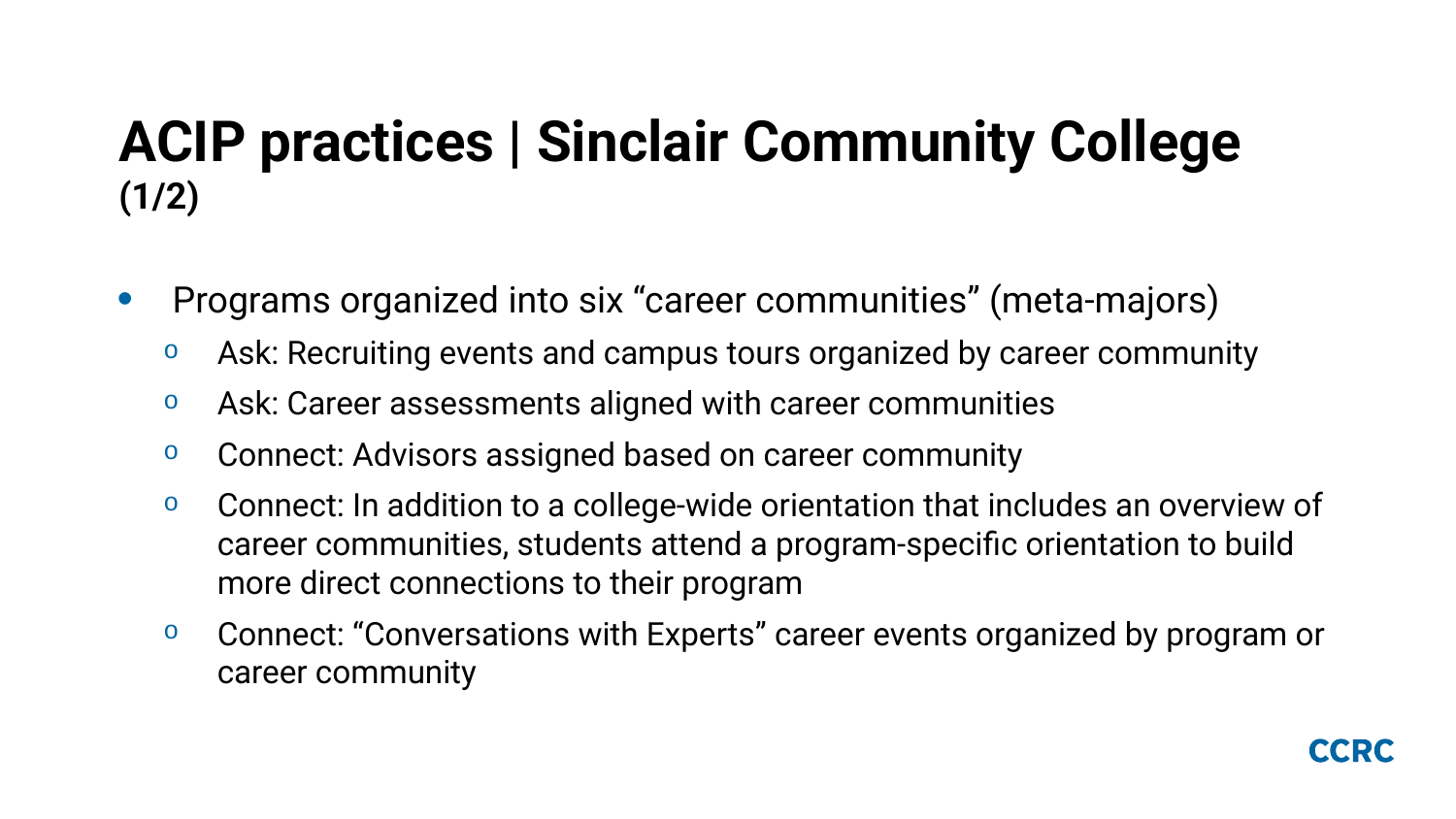

# ACIP practices | Sinclair Community College (1/2)
Programs organized into six “career communities” (meta-majors)
Ask: Recruiting events and campus tours organized by career community
Ask: Career assessments aligned with career communities
Connect: Advisors assigned based on career community
Connect: In addition to a college-wide orientation that includes an overview of career communities, students attend a program-specific orientation to build more direct connections to their program
Connect: “Conversations with Experts” career events organized by program or career community